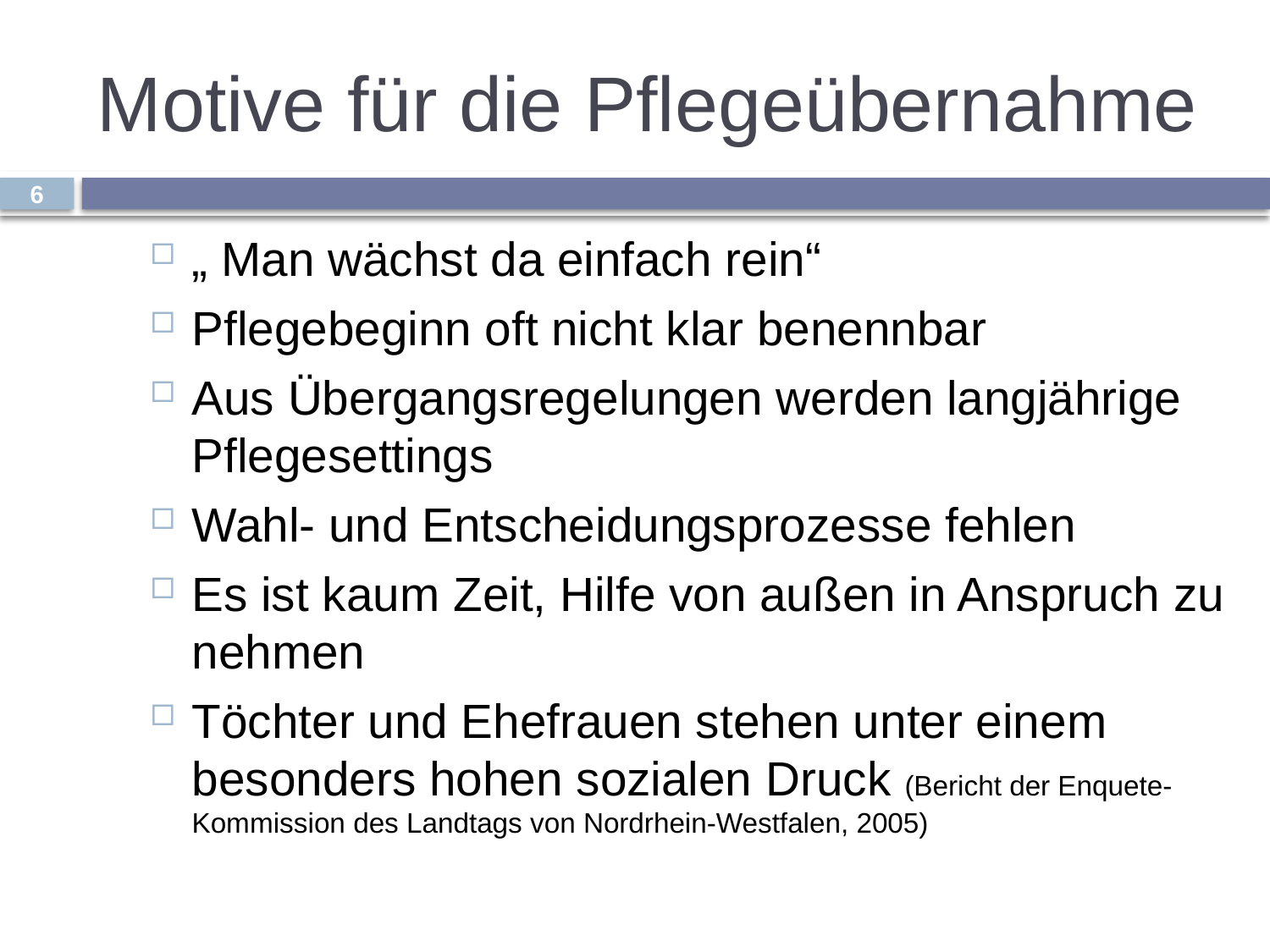

# Motive für die Pflegeübernahme
6
„ Man wächst da einfach rein“
Pflegebeginn oft nicht klar benennbar
Aus Übergangsregelungen werden langjährige Pflegesettings
Wahl- und Entscheidungsprozesse fehlen
Es ist kaum Zeit, Hilfe von außen in Anspruch zu nehmen
Töchter und Ehefrauen stehen unter einem besonders hohen sozialen Druck (Bericht der Enquete-Kommission des Landtags von Nordrhein-Westfalen, 2005)